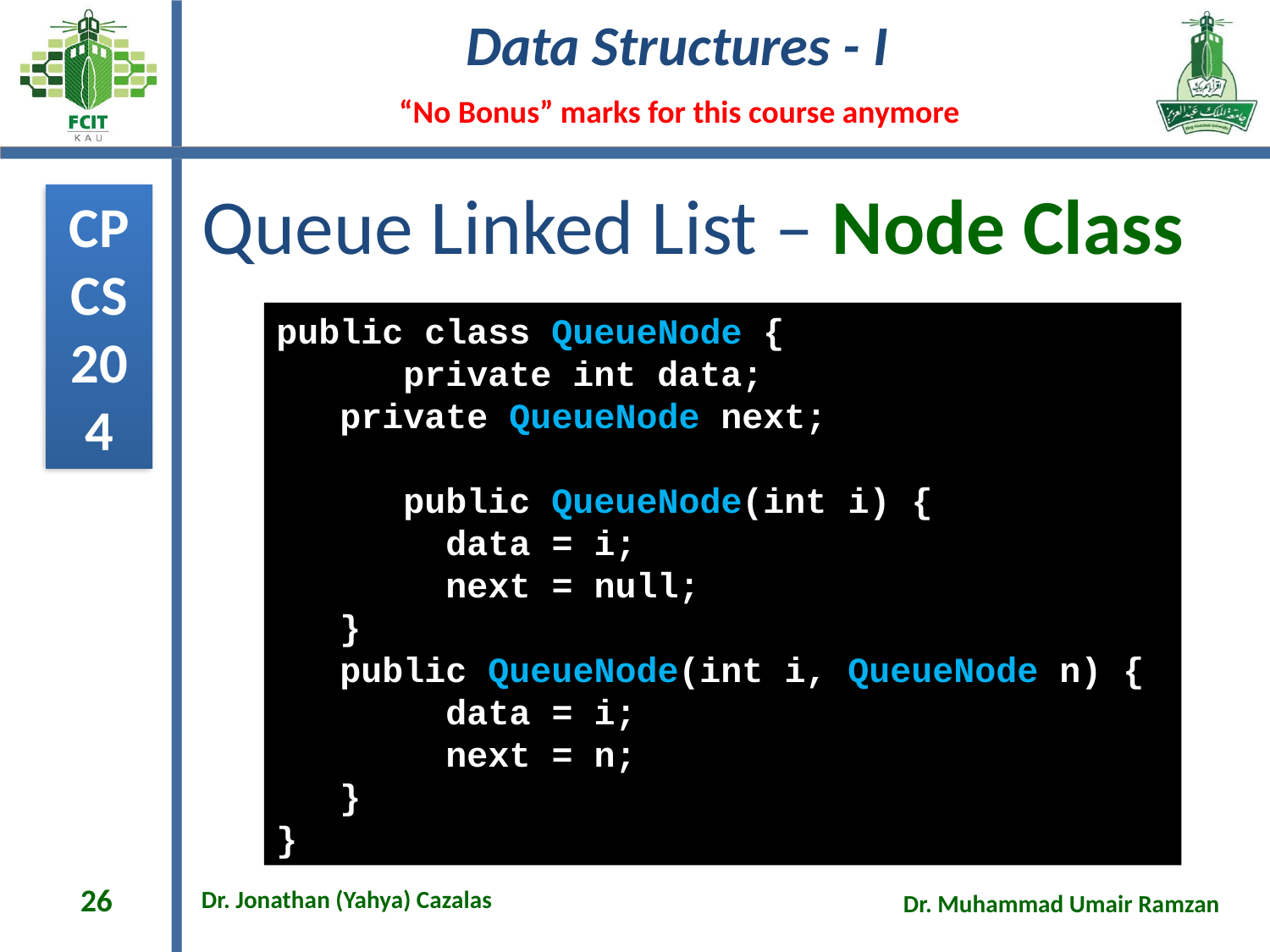

# Queue Linked List – Node Class

public class QueueNode {
	private int data;
   private QueueNode next;

	public QueueNode(int i) {
        data = i;
        next = null;
   }
   public QueueNode(int i, QueueNode n) {
        data = i;
        next = n;
   }
}
26